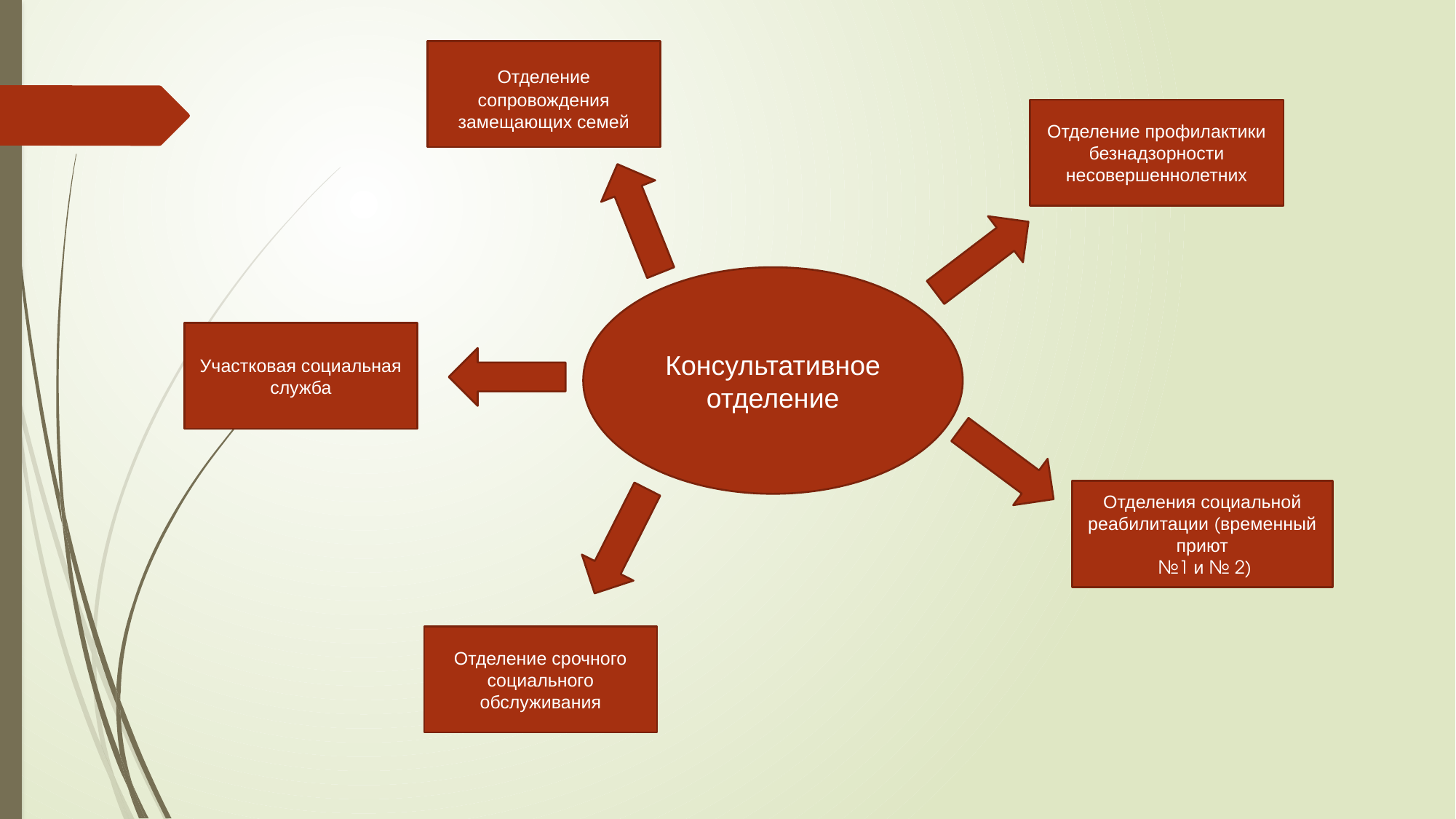

Отделение сопровождения замещающих семей
Отделение профилактики безнадзорности несовершеннолетних

Консультативное отделение
Участковая социальная служба

Отделения социальной реабилитации (временный приют
 №1 и № 2)

Отделение срочного социального обслуживания